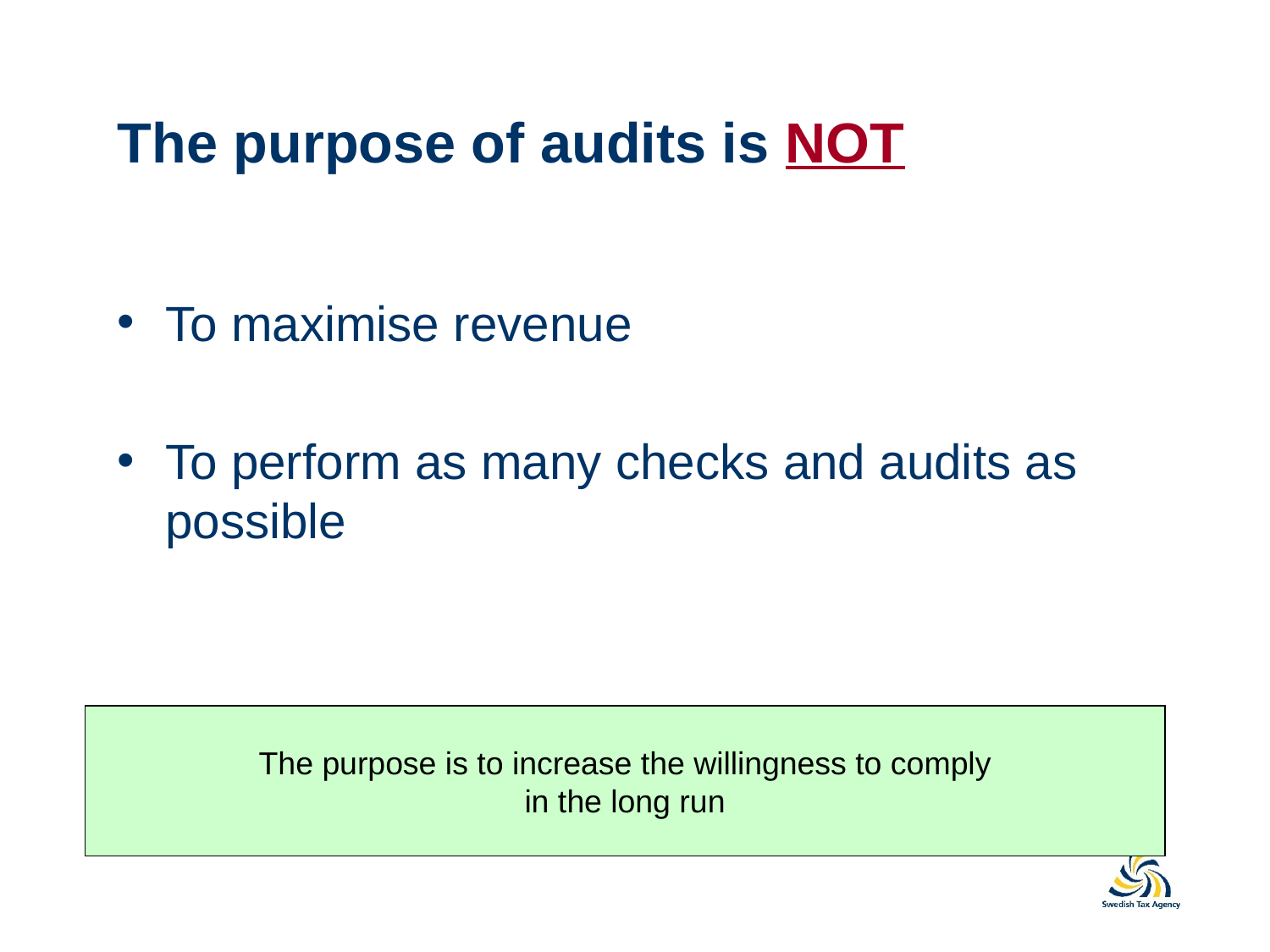

# The purpose of audits is NOT

To maximise revenue

To perform as many checks and audits as possible
The purpose is to increase the willingness to comply
in the long run